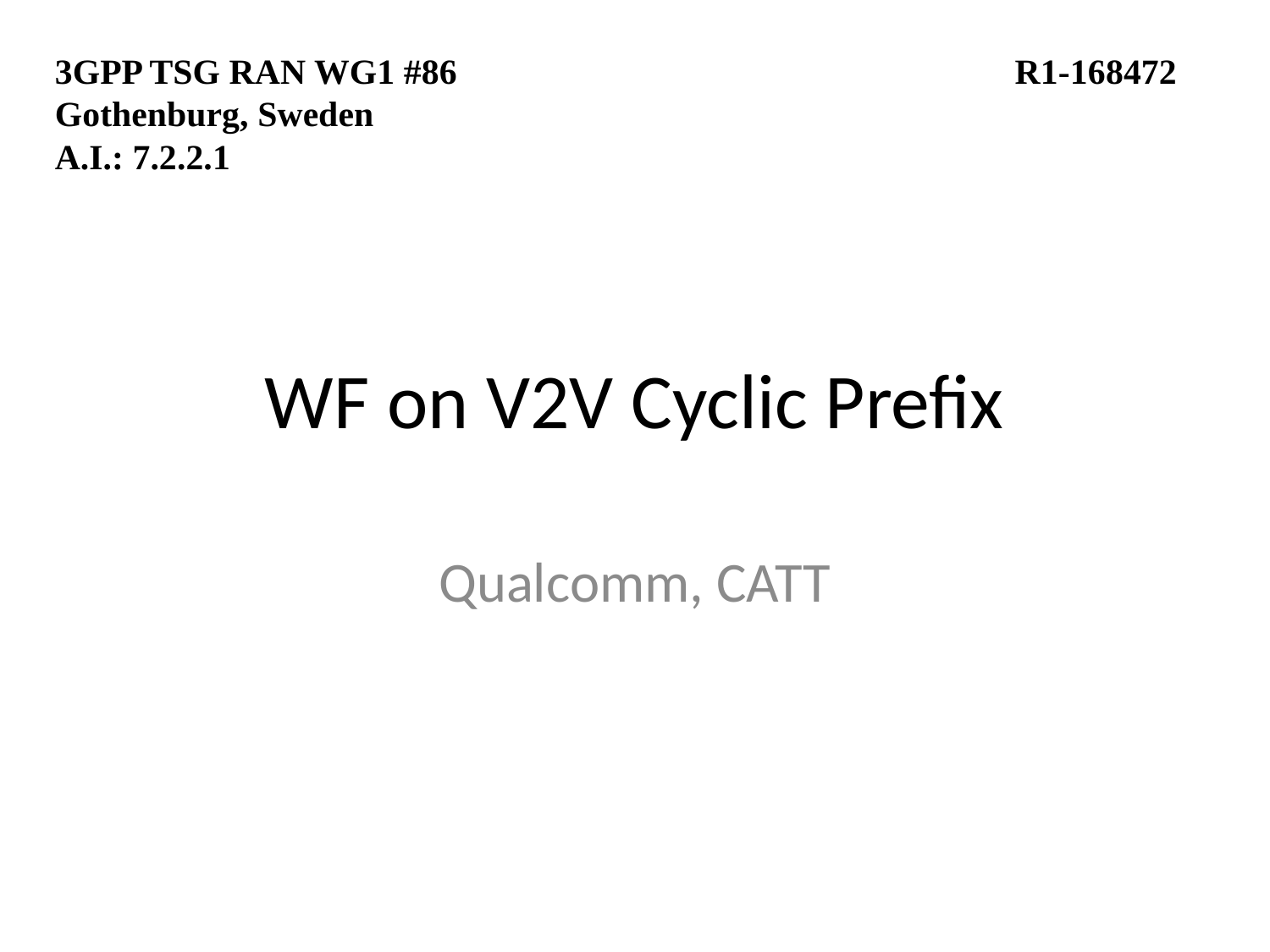

3GPP TSG RAN WG1 #86				        R1-168472
Gothenburg, Sweden
A.I.: 7.2.2.1
# WF on V2V Cyclic Prefix
Qualcomm, CATT